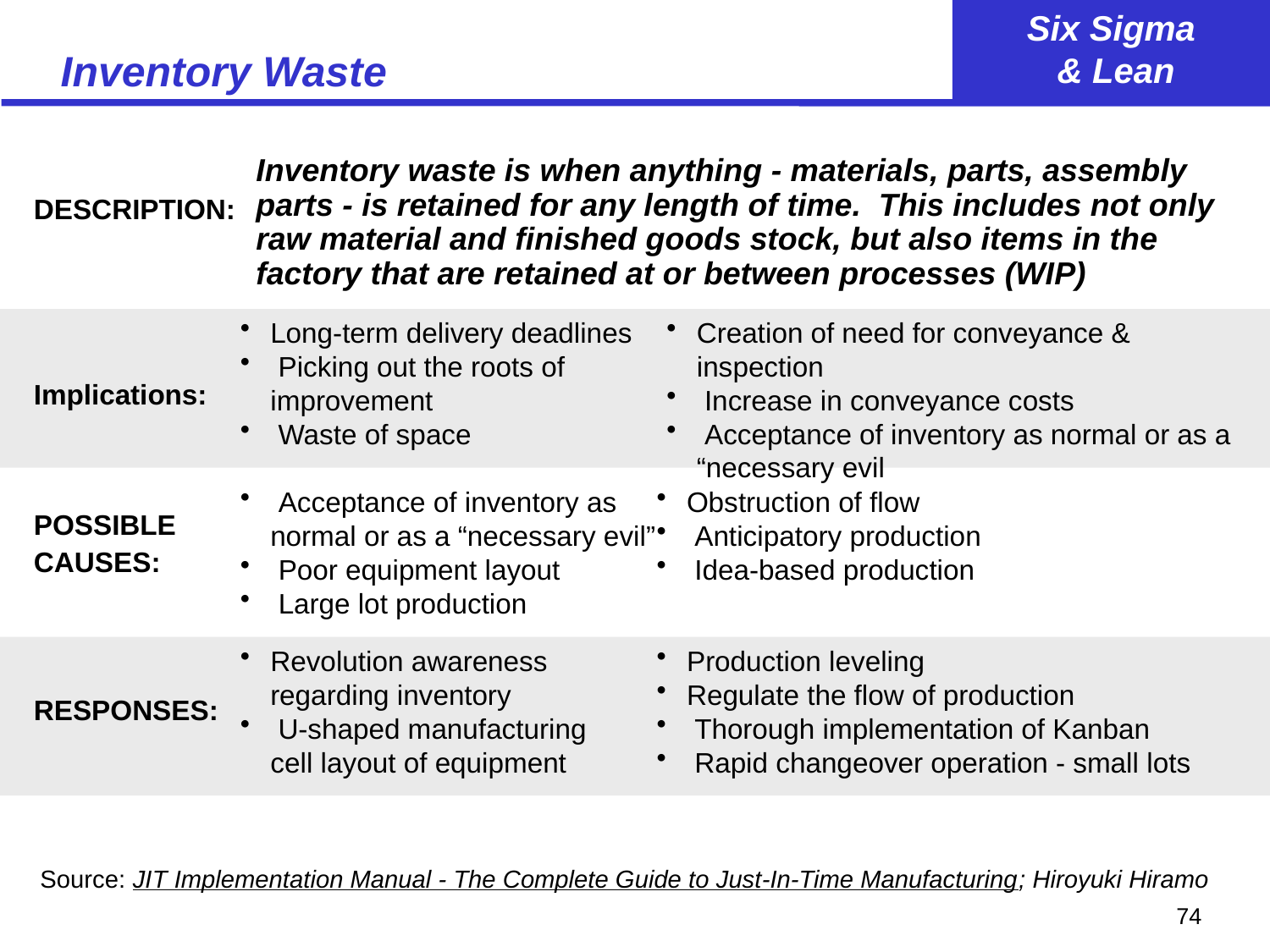

# Inventory Waste
Inventory waste is when anything - materials, parts, assembly parts - is retained for any length of time.  This includes not only raw material and finished goods stock, but also items in the factory that are retained at or between processes (WIP)
DESCRIPTION:

Implications:

POSSIBLE CAUSES:

RESPONSES:
Long-term delivery deadlines
 Picking out the roots of improvement
 Waste of space
Creation of need for conveyance & inspection
 Increase in conveyance costs
 Acceptance of inventory as normal or as a “necessary evil

 Acceptance of inventory as normal or as a “necessary evil”
 Poor equipment layout
 Large lot production
Obstruction of flow
 Anticipatory production
 Idea-based production

Revolution awareness regarding inventory
 U-shaped manufacturing cell layout of equipment
Production leveling
Regulate the flow of production
 Thorough implementation of Kanban
 Rapid changeover operation - small lots
Source: JIT Implementation Manual - The Complete Guide to Just-In-Time Manufacturing; Hiroyuki Hiramo